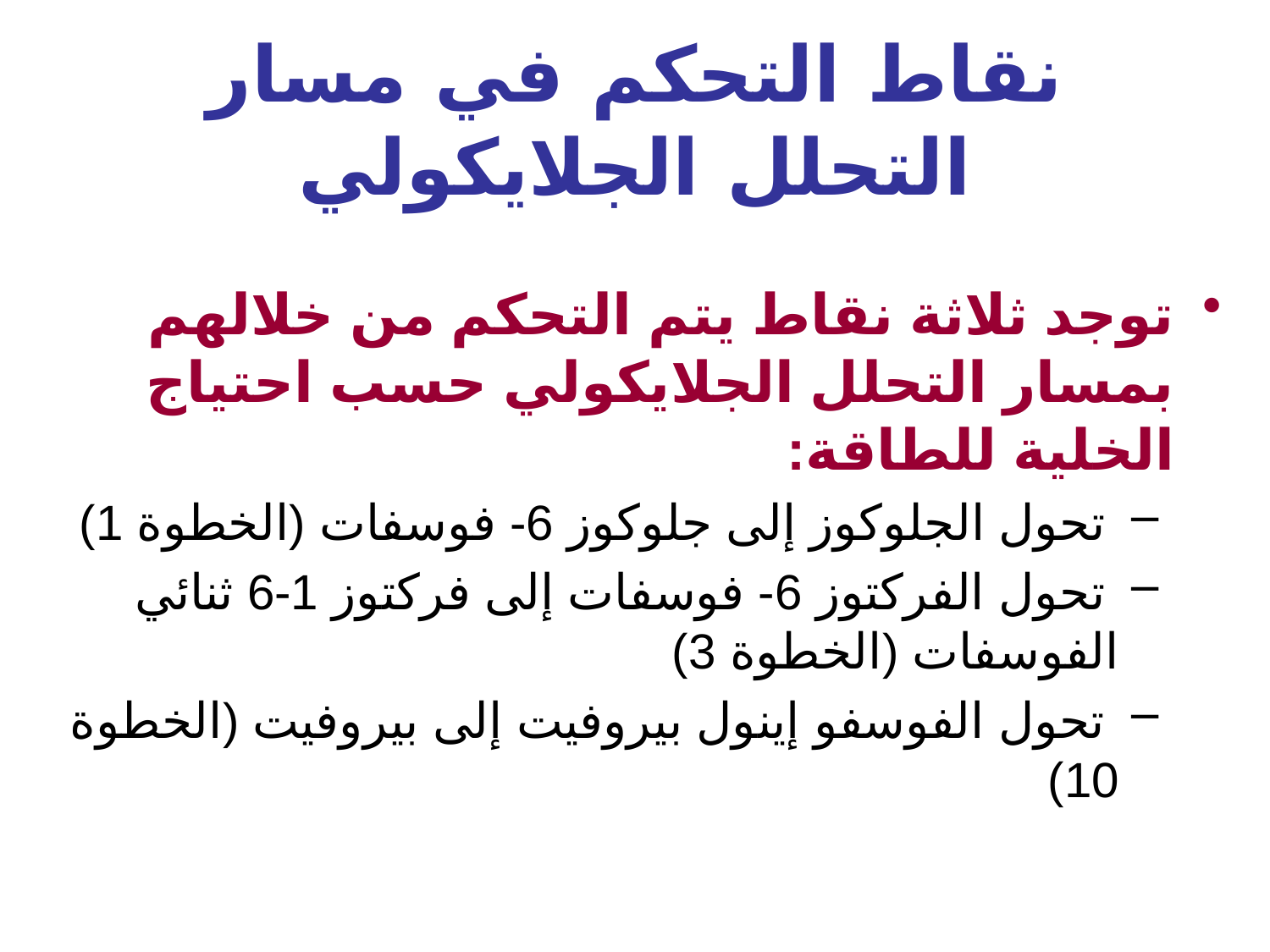

# نقاط التحكم في مسار التحلل الجلايكولي
توجد ثلاثة نقاط يتم التحكم من خلالهم بمسار التحلل الجلايكولي حسب احتياج الخلية للطاقة:
 تحول الجلوكوز إلى جلوكوز 6- فوسفات (الخطوة 1)
 تحول الفركتوز 6- فوسفات إلى فركتوز 1-6 ثنائي الفوسفات (الخطوة 3)
 تحول الفوسفو إينول بيروفيت إلى بيروفيت (الخطوة 10)